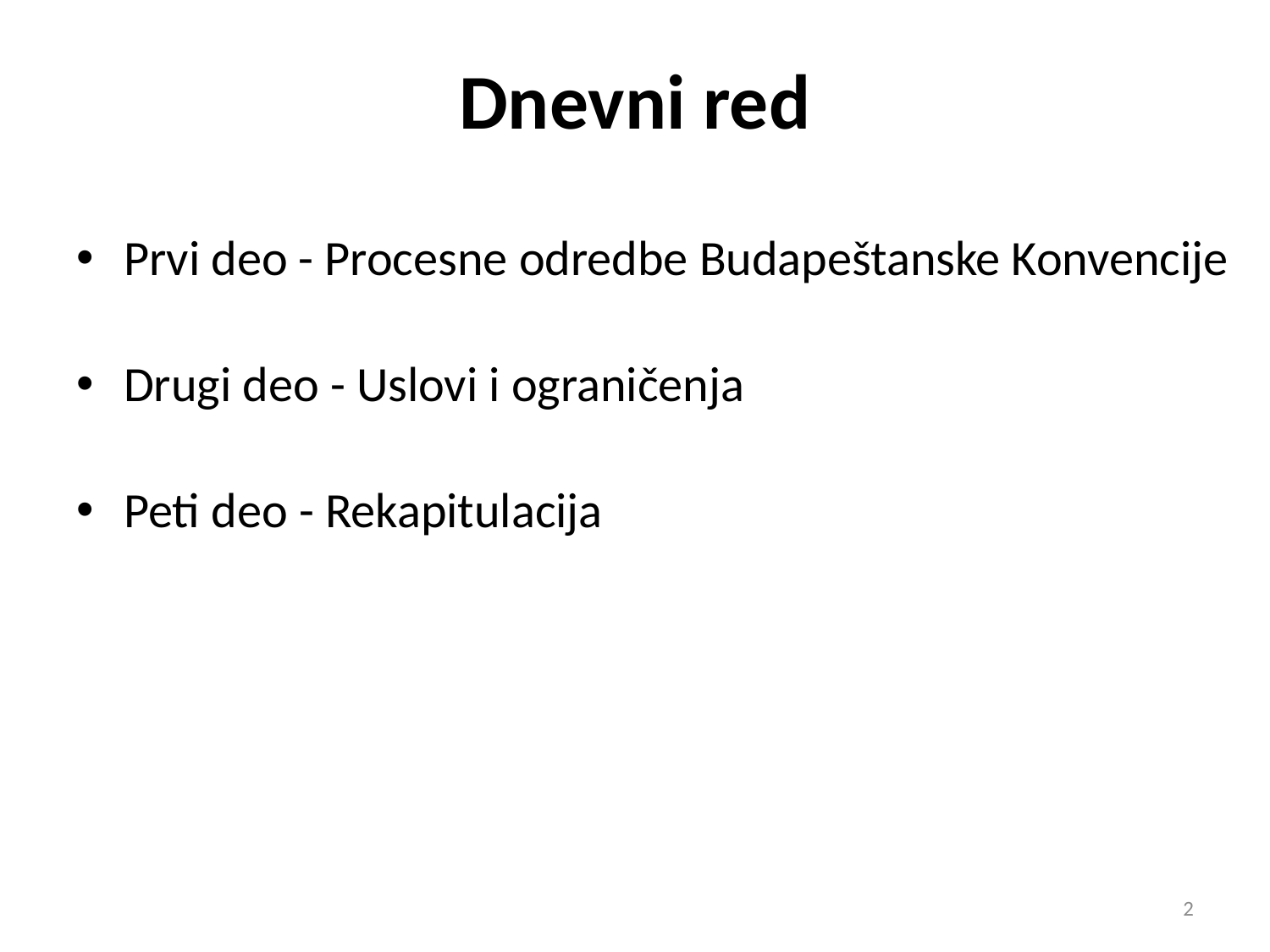

# Dnevni red

Prvi deo - Procesne odredbe Budapeštanske Konvencije

Drugi deo - Uslovi i ograničenja

Peti deo - Rekapitulacija

2